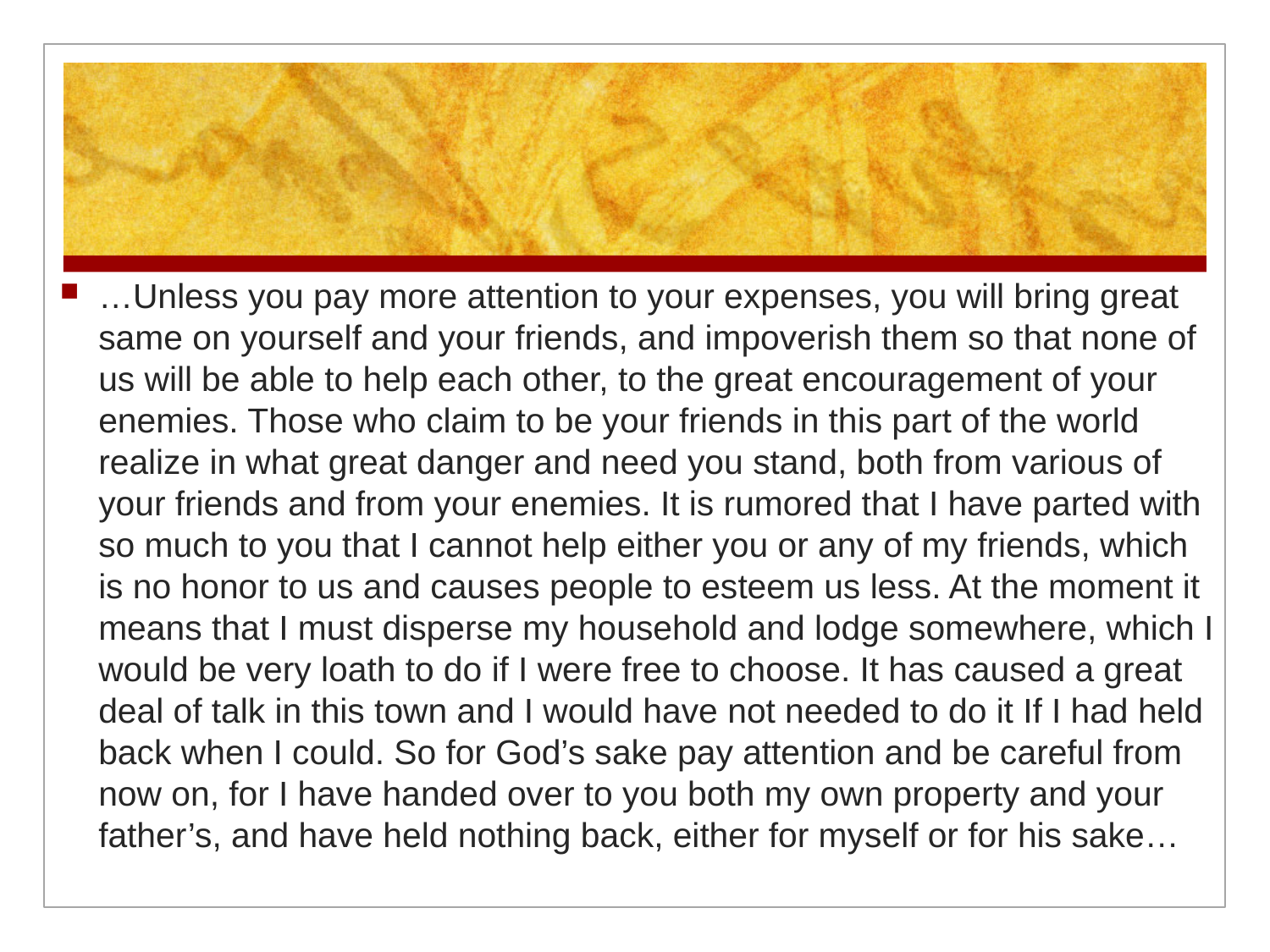

#
…Unless you pay more attention to your expenses, you will bring great same on yourself and your friends, and impoverish them so that none of us will be able to help each other, to the great encouragement of your enemies. Those who claim to be your friends in this part of the world realize in what great danger and need you stand, both from various of your friends and from your enemies. It is rumored that I have parted with so much to you that I cannot help either you or any of my friends, which is no honor to us and causes people to esteem us less. At the moment it means that I must disperse my household and lodge somewhere, which I would be very loath to do if I were free to choose. It has caused a great deal of talk in this town and I would have not needed to do it If I had held back when I could. So for God’s sake pay attention and be careful from now on, for I have handed over to you both my own property and your father’s, and have held nothing back, either for myself or for his sake…